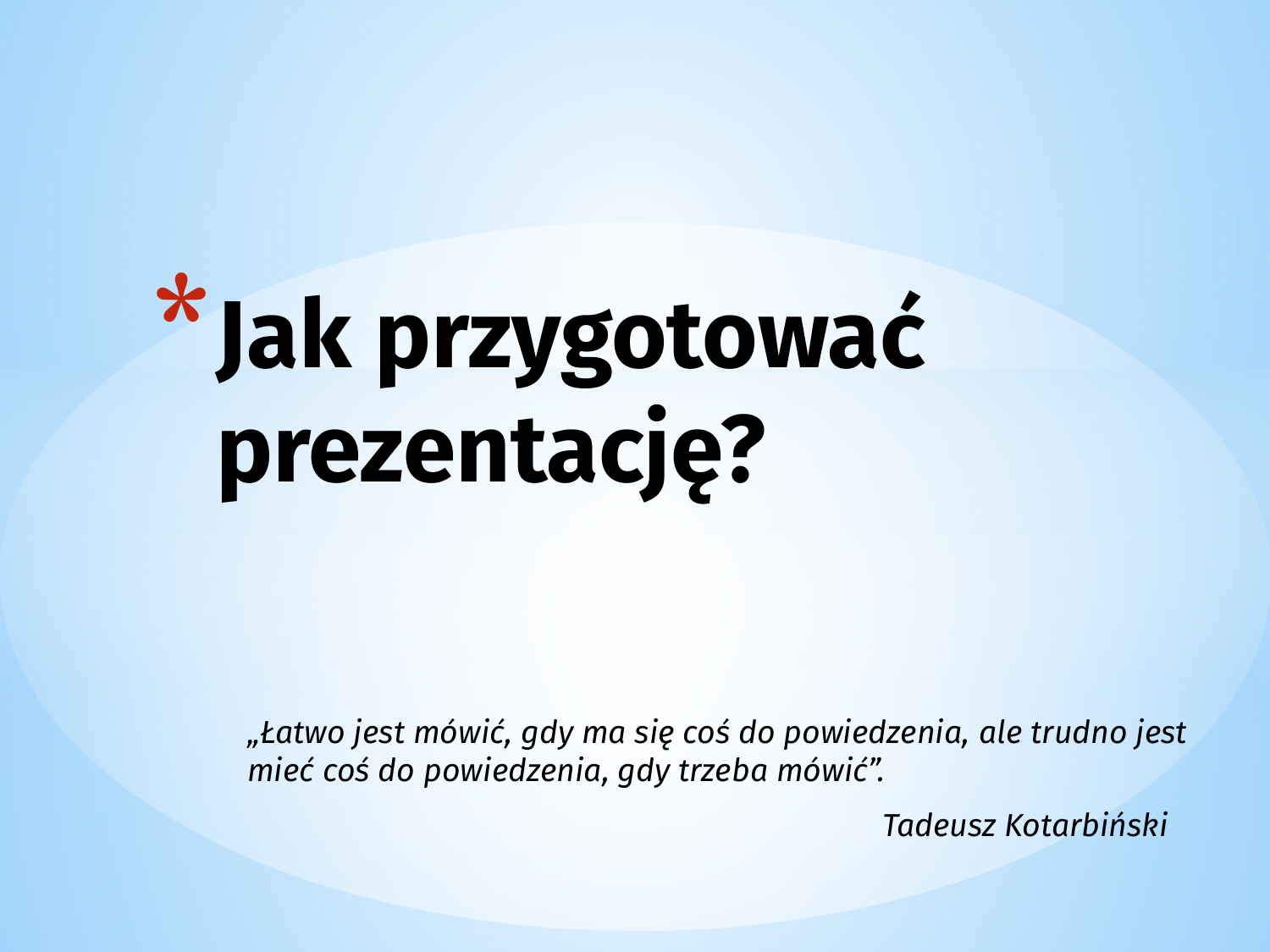

# Jak przygotować prezentację?
„Łatwo jest mówić, gdy ma się coś do powiedzenia, ale trudno jest mieć coś do powiedzenia, gdy trzeba mówić”.

					Tadeusz Kotarbiński